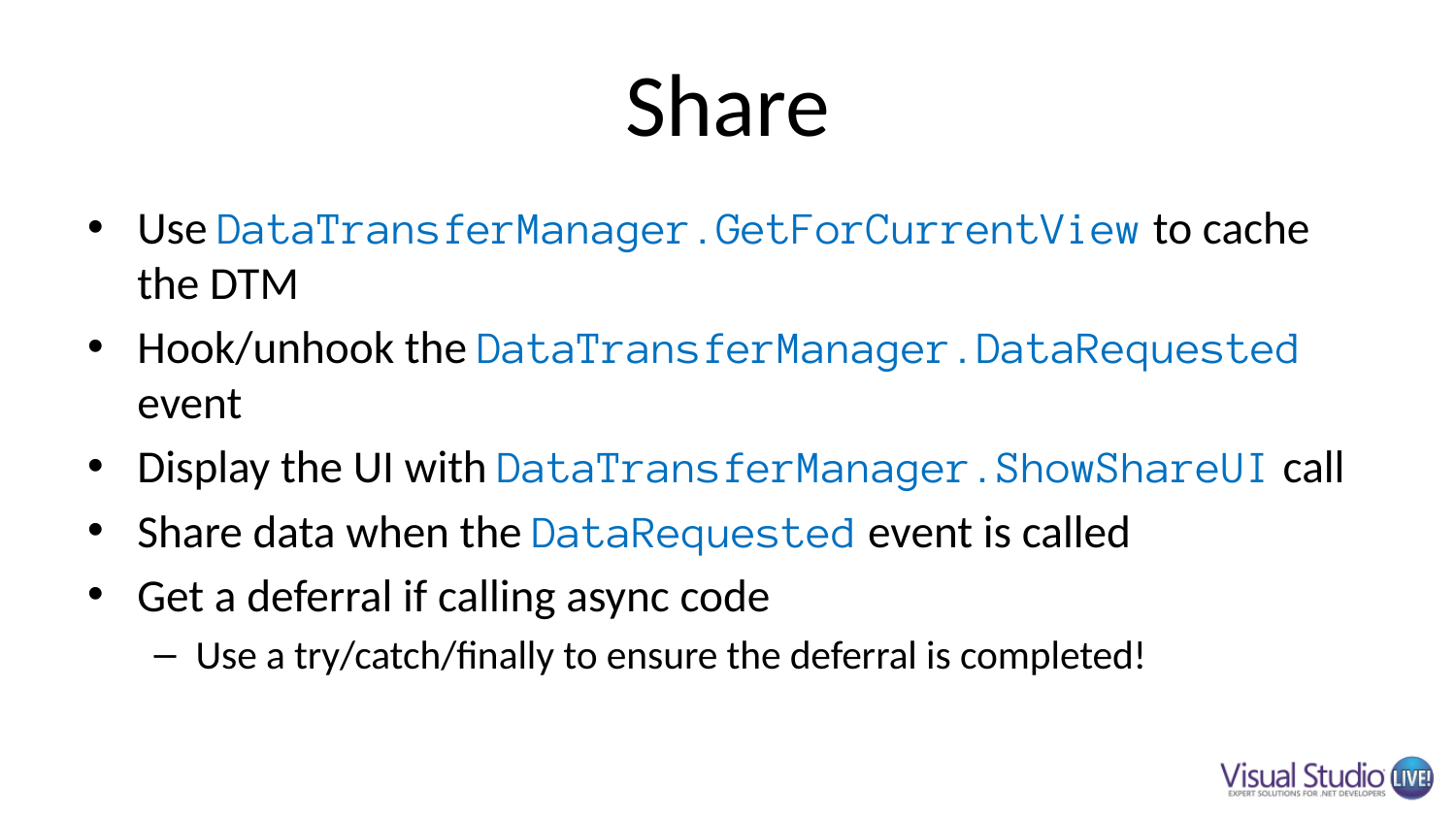

# Share
Use DataTransferManager.GetForCurrentView to cache the DTM
Hook/unhook the DataTransferManager.DataRequested event
Display the UI with DataTransferManager.ShowShareUI call
Share data when the DataRequested event is called
Get a deferral if calling async code
Use a try/catch/finally to ensure the deferral is completed!